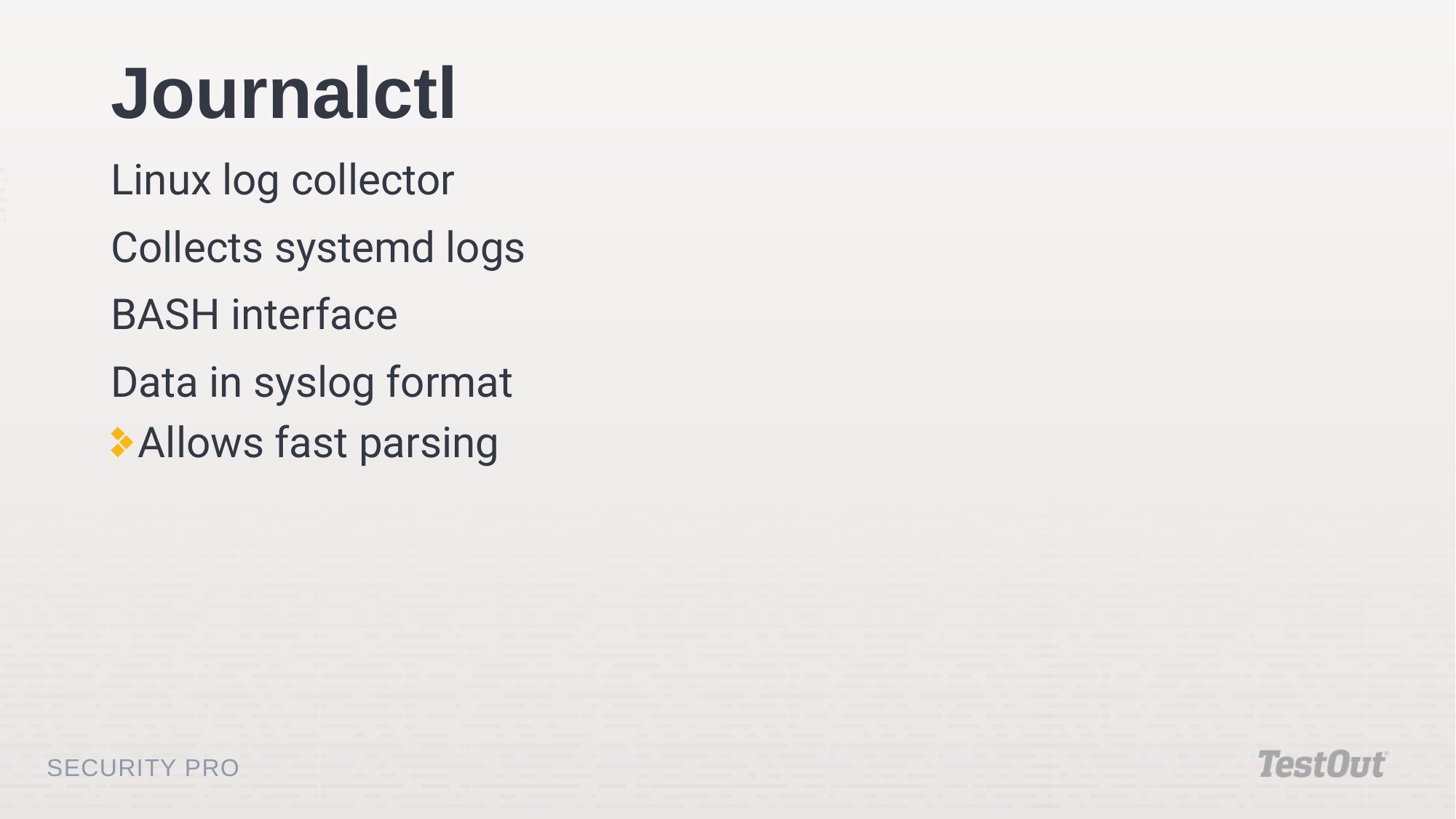

# Journalctl
Linux log collector
Collects systemd logs
BASH interface
Data in syslog format
Allows fast parsing
Security Pro